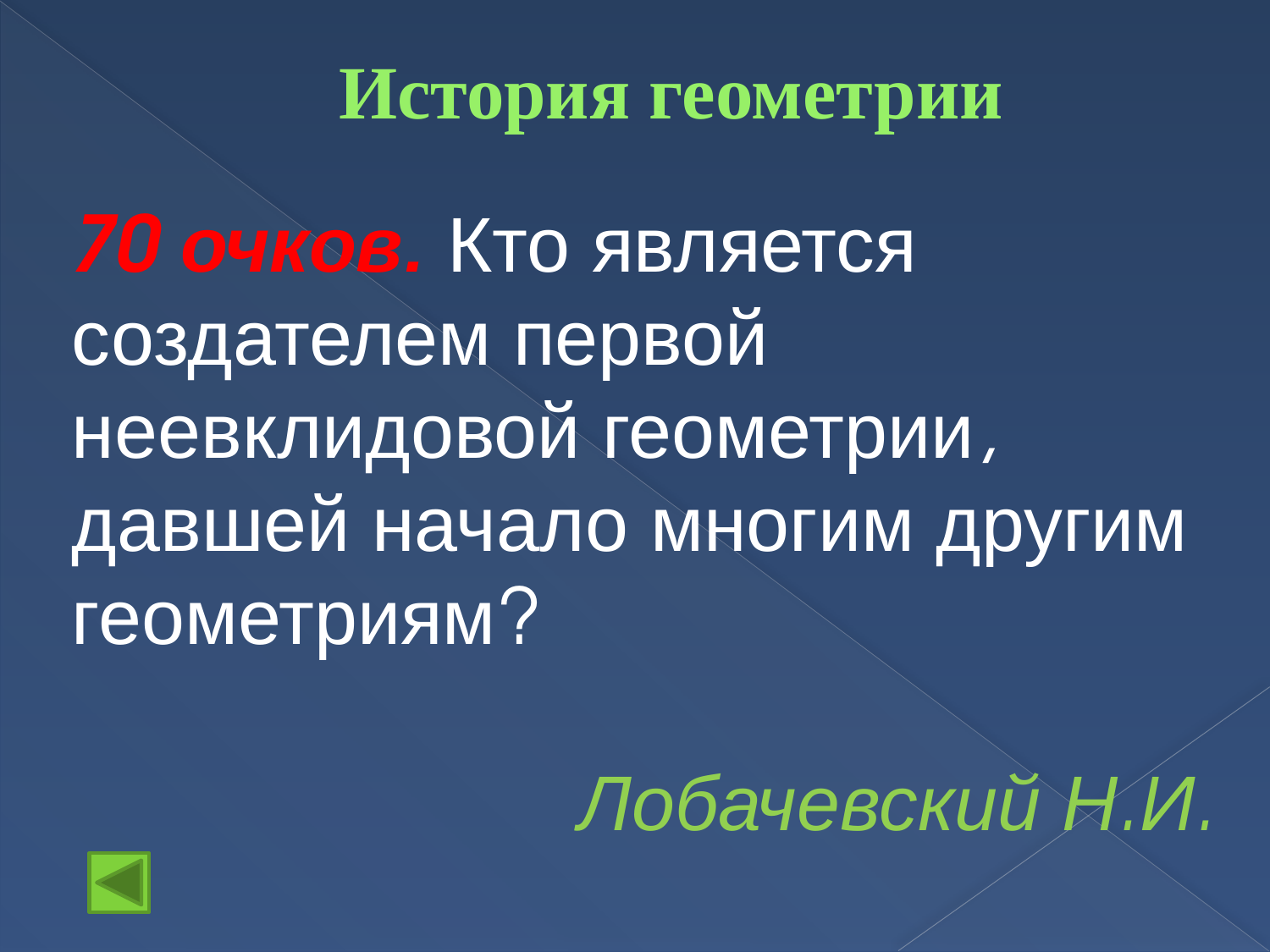

# История геометрии
70 очков. Кто является создателем первой неевклидовой геометрии, давшей начало многим другим геометриям?

Лобачевский Н.И.